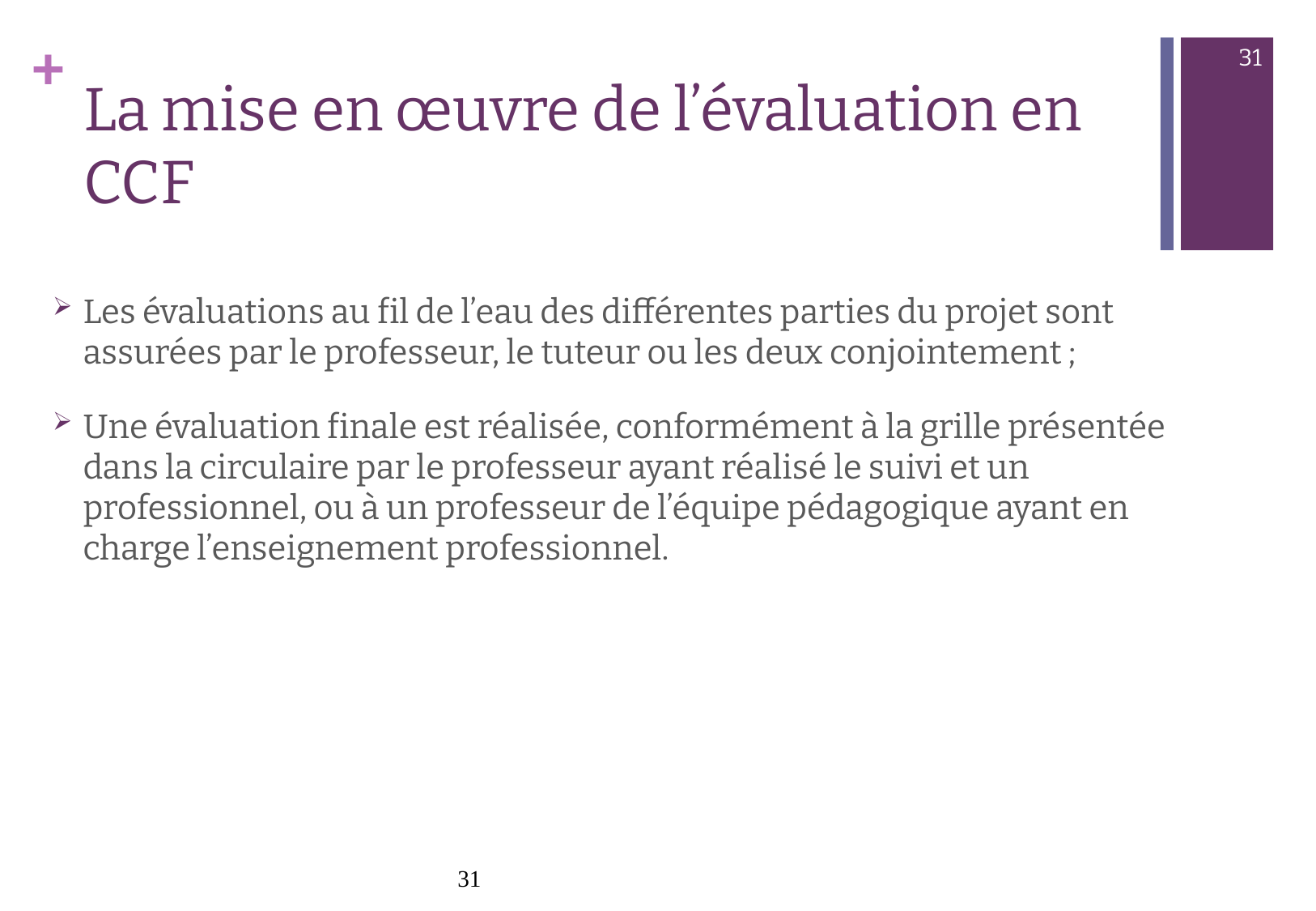

31
# La mise en œuvre de l’évaluation en CCF
Les évaluations au fil de l’eau des différentes parties du projet sont assurées par le professeur, le tuteur ou les deux conjointement ;
Une évaluation finale est réalisée, conformément à la grille présentée dans la circulaire par le professeur ayant réalisé le suivi et un professionnel, ou à un professeur de l’équipe pédagogique ayant en charge l’enseignement professionnel.

31